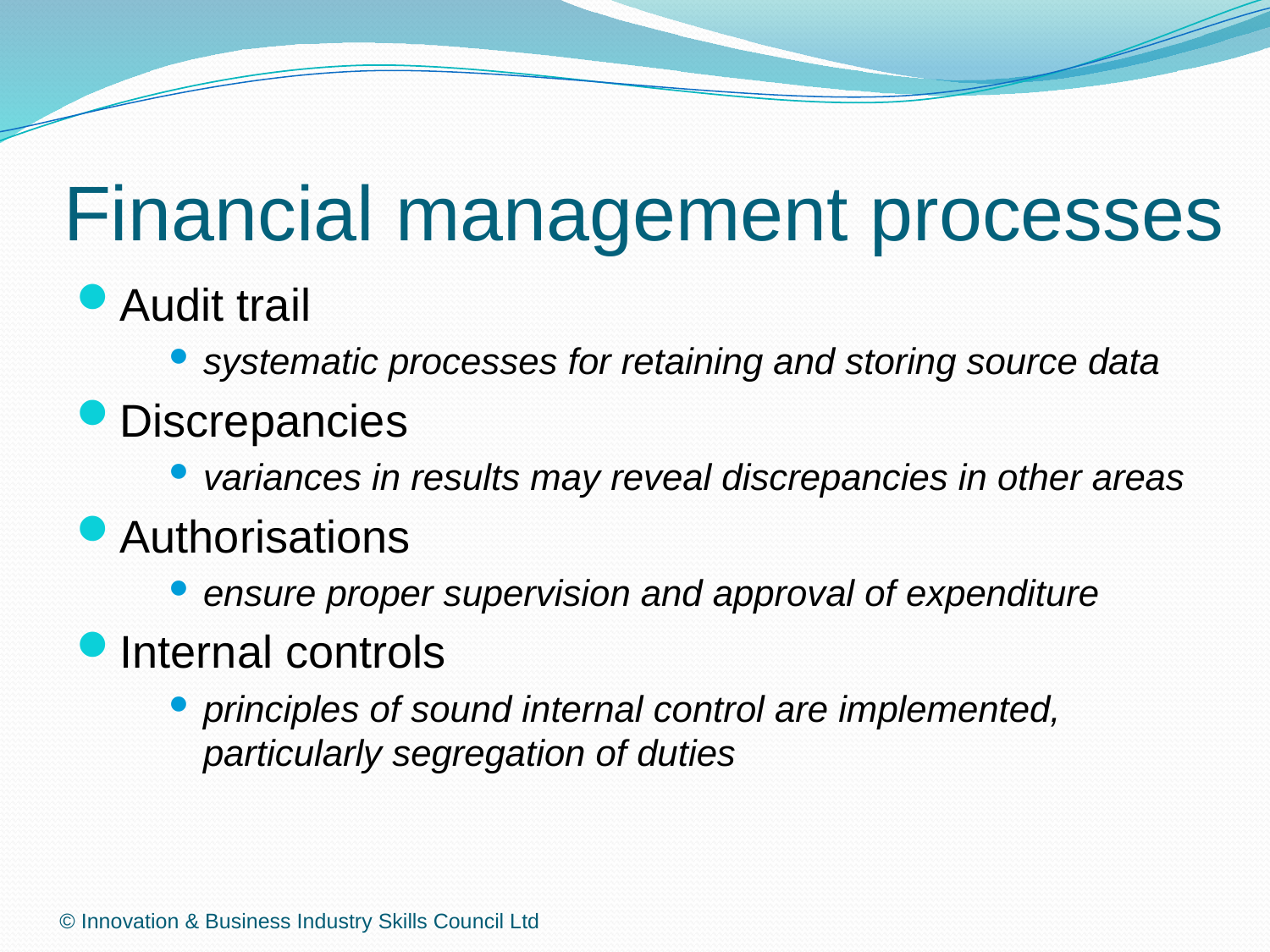

# Financial management processes
Audit trail
systematic processes for retaining and storing source data
Discrepancies
variances in results may reveal discrepancies in other areas
Authorisations
ensure proper supervision and approval of expenditure
Internal controls
principles of sound internal control are implemented, particularly segregation of duties
© Innovation & Business Industry Skills Council Ltd